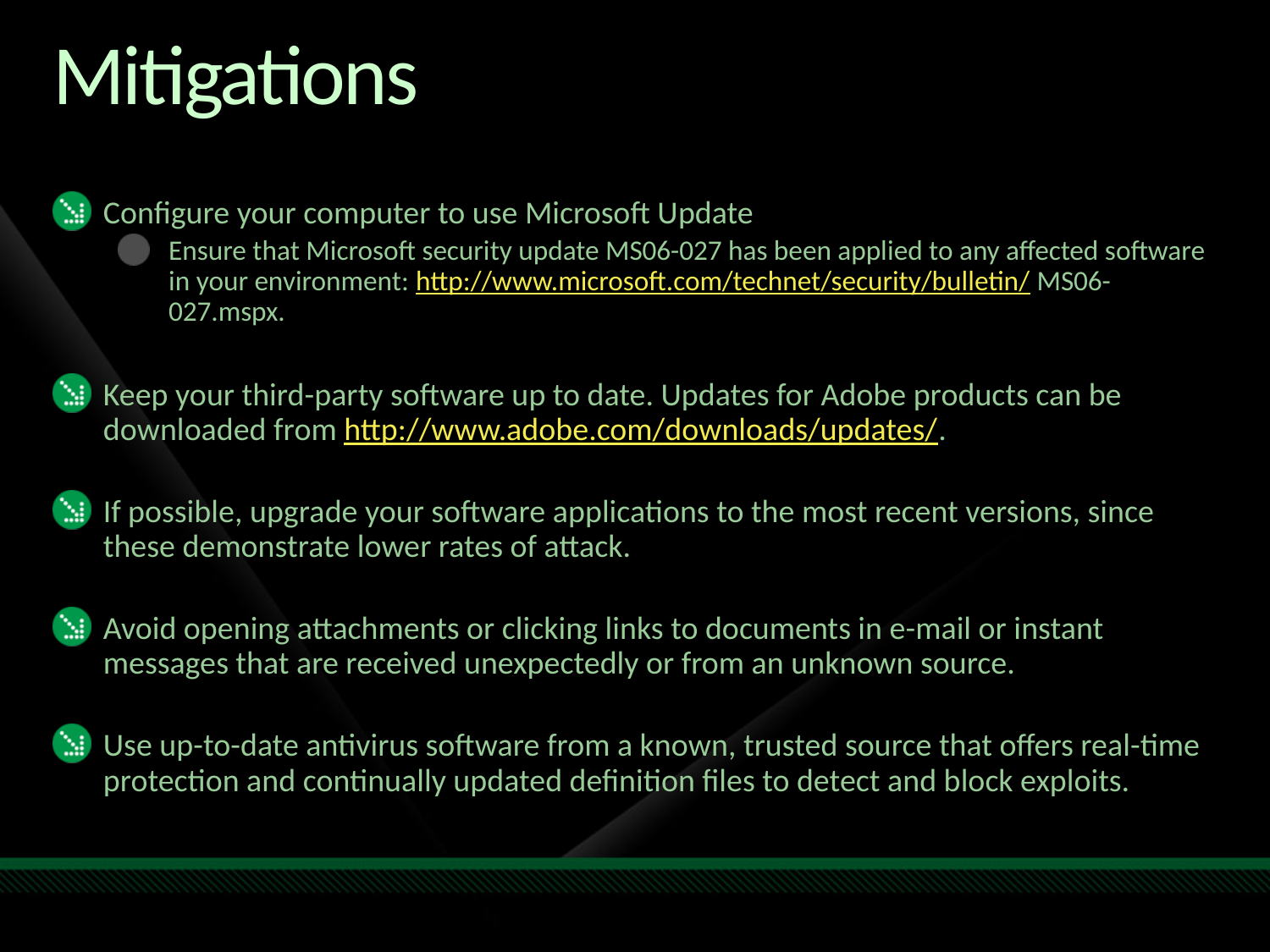

# Mitigations
Configure your computer to use Microsoft Update
Ensure that Microsoft security update MS06-027 has been applied to any affected software in your environment: http://www.microsoft.com/technet/security/bulletin/ MS06-027.mspx.

Keep your third-party software up to date. Updates for Adobe products can be downloaded from http://www.adobe.com/downloads/updates/.

If possible, upgrade your software applications to the most recent versions, since these demonstrate lower rates of attack.

Avoid opening attachments or clicking links to documents in e-mail or instant messages that are received unexpectedly or from an unknown source.

Use up-to-date antivirus software from a known, trusted source that offers real-time protection and continually updated definition files to detect and block exploits.